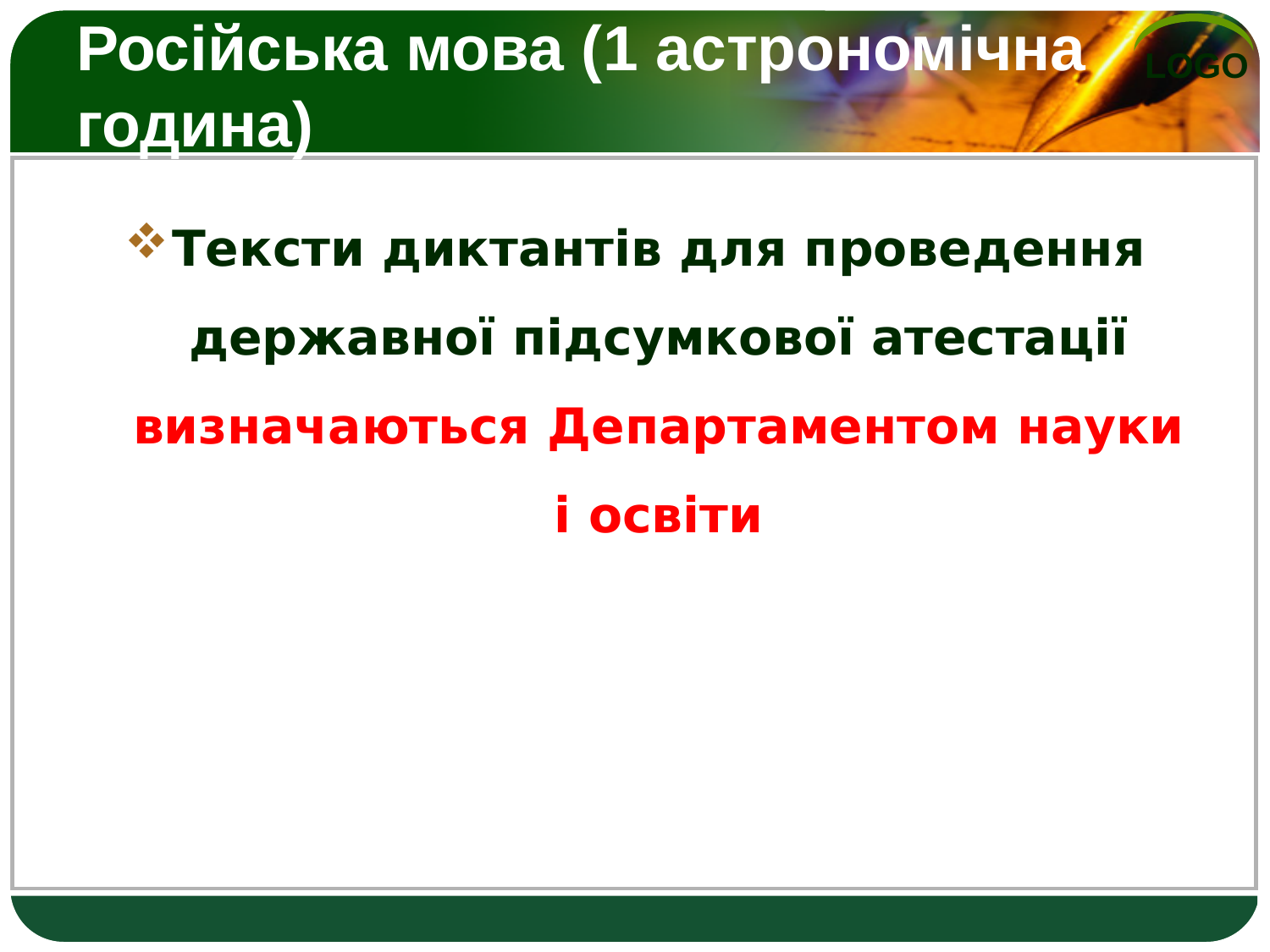

# Російська мова (1 астрономічна година)
Тексти диктантів для проведення державної підсумкової атестації визначаються Департаментом науки і освіти